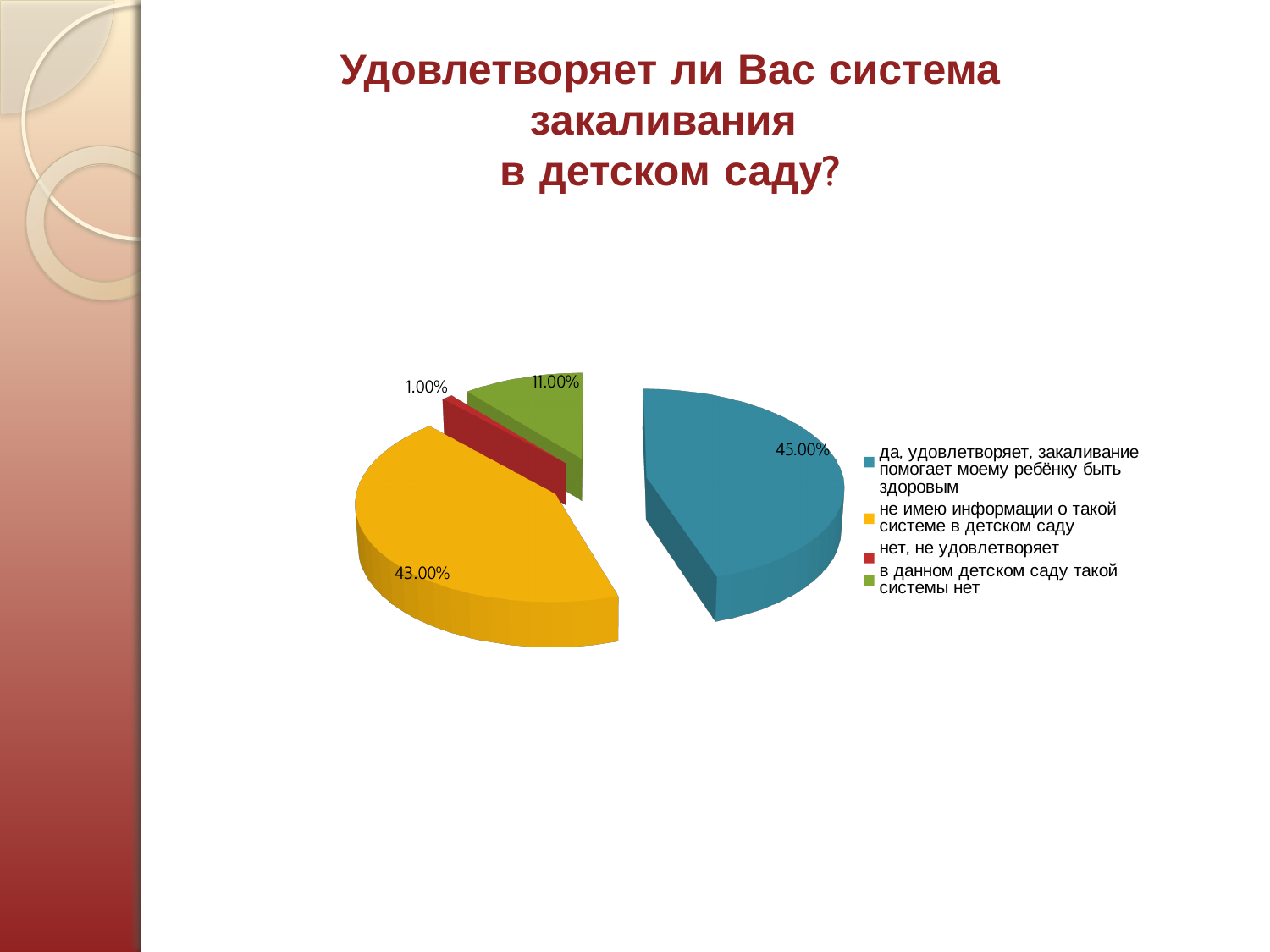

Удовлетворяет ли Вас система закаливания
в детском саду?

[unsupported chart]